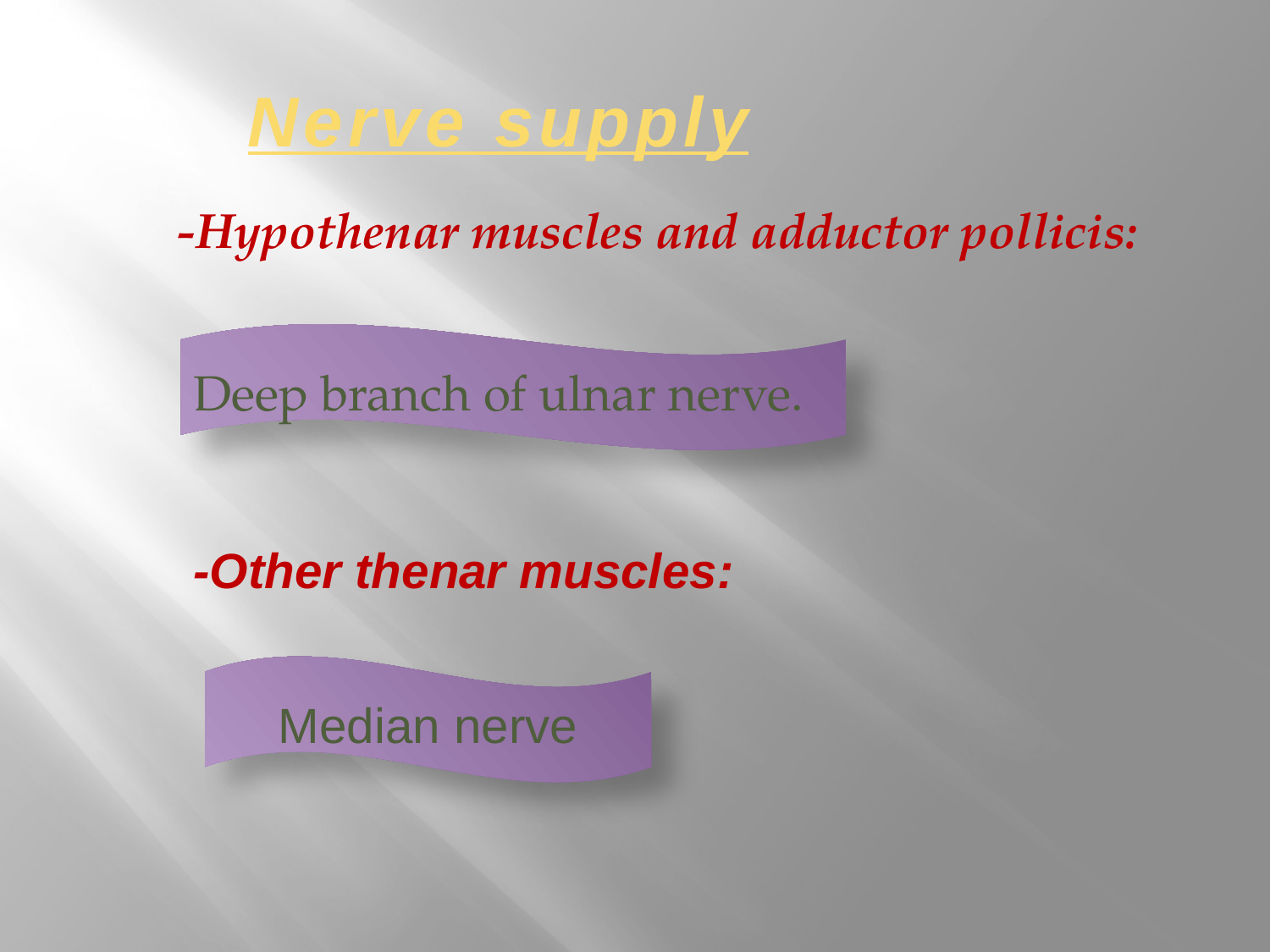

# Nerve supply
-Hypothenar muscles and adductor pollicis:
Deep branch of ulnar nerve.
-Other thenar muscles:
Median nerve